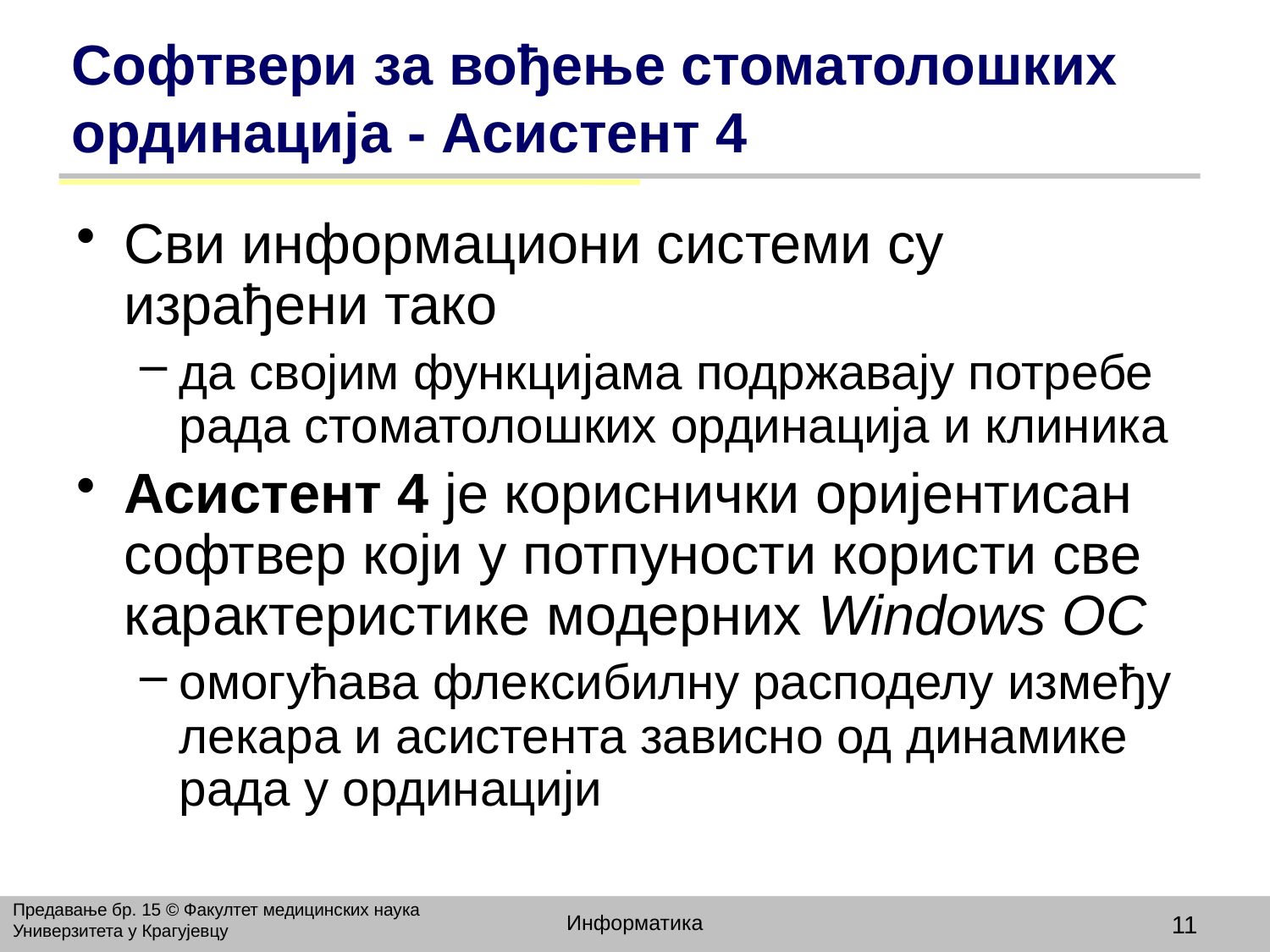

# Софтвери за вођење стоматолошких ординација - Асистент 4
Сви информациони системи су израђени тако
да својим функцијама подржавају потребе рада стоматолошких ординација и клиника
Асистент 4 је кориснички оријентисан софтвер који у потпуности користи све карактеристике модерних Windows ОС
омогућава флексибилну расподелу између лекара и асистента зависно од динамике рада у ординацији
Предавање бр. 15 © Факултет медицинских наука Универзитета у Крагујевцу
Информатика
11